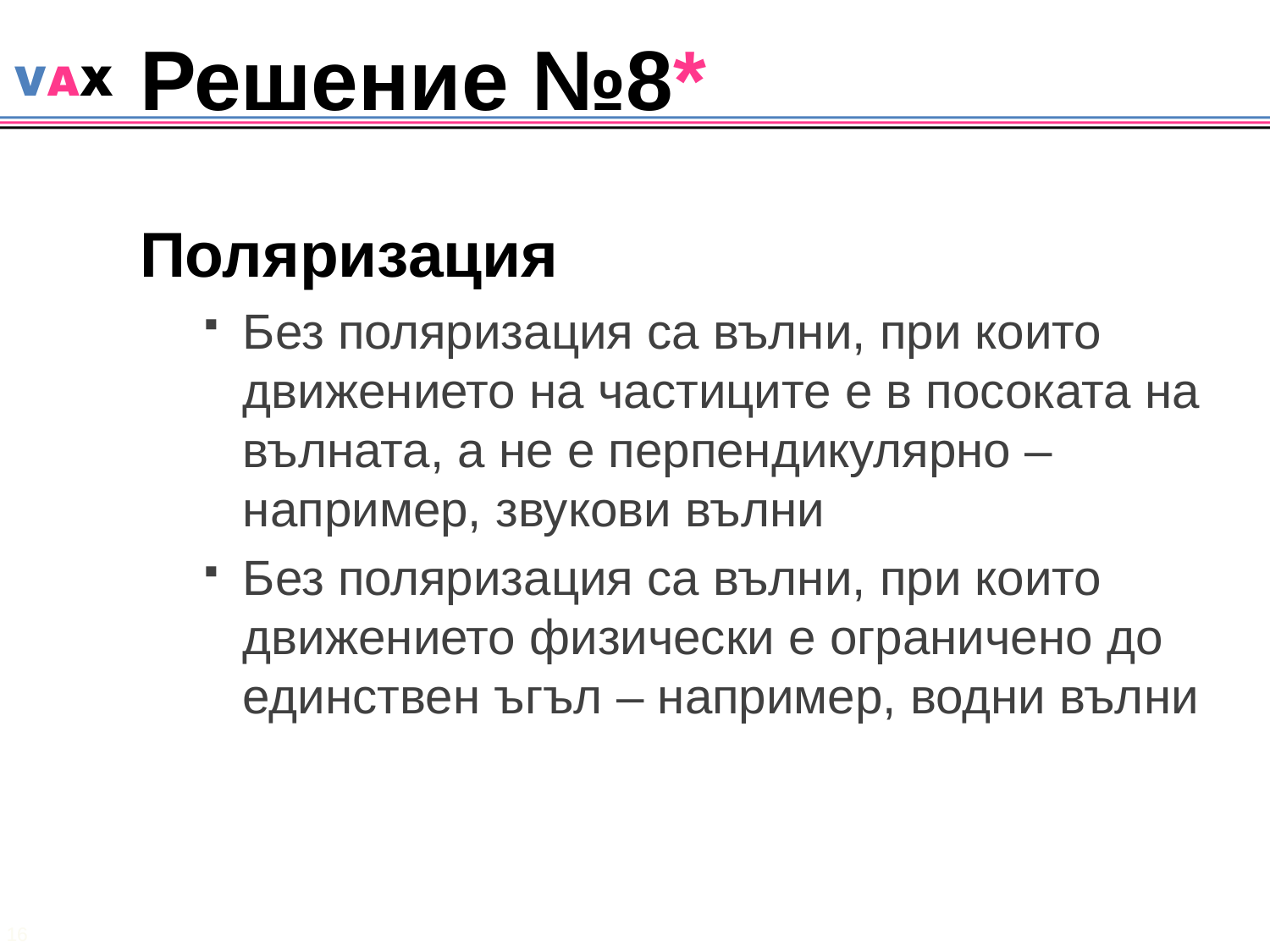

# Решение №8*
Поляризация
Без поляризация са вълни, при които движението на частиците е в посоката на вълната, а не е перпендикулярно – например, звукови вълни
Без поляризация са вълни, при които движението физически е ограничено до единствен ъгъл – например, водни вълни